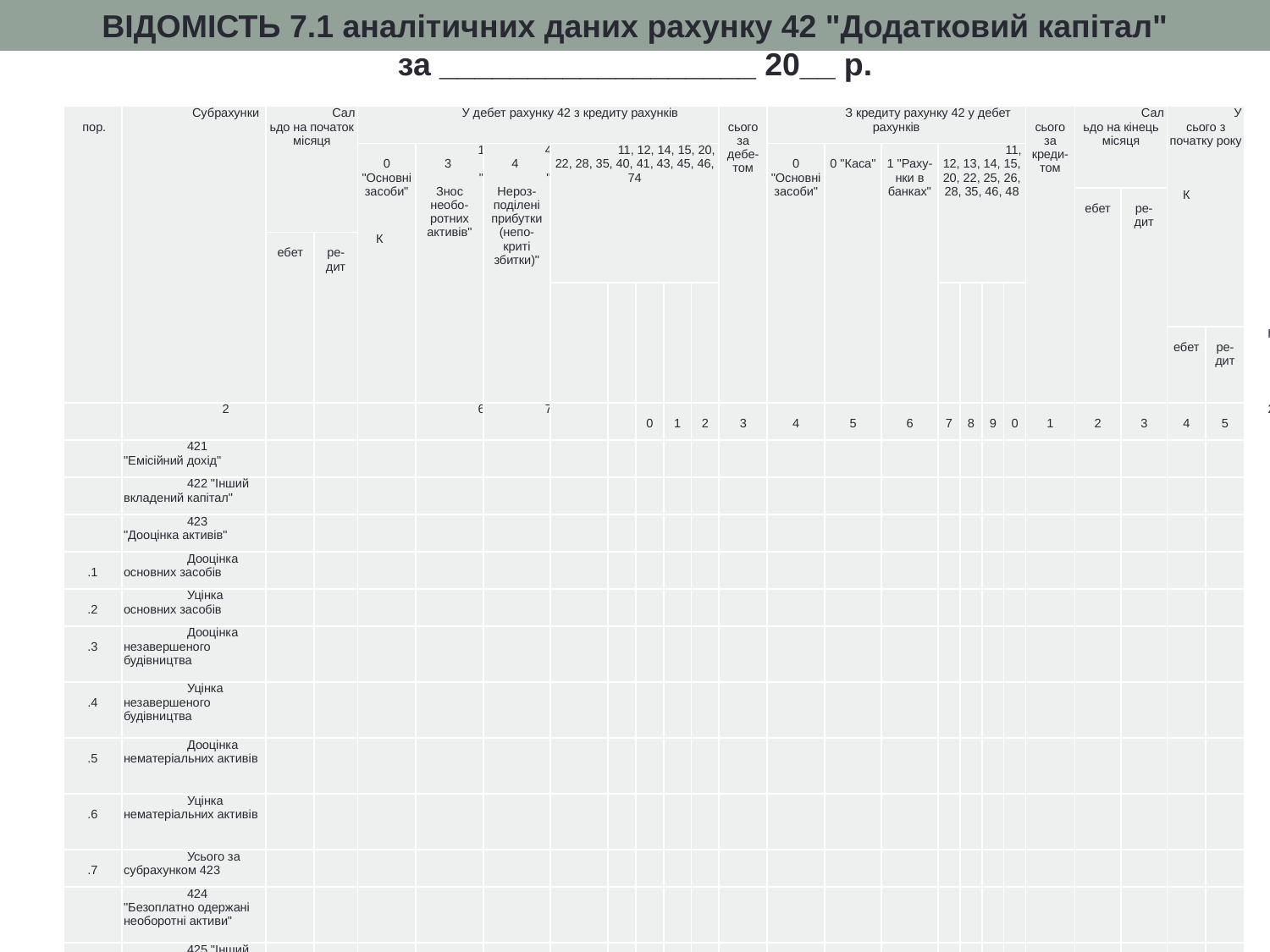

ВІДОМІСТЬ 7.1 аналітичних даних рахунку 42 "Додатковий капітал"
за __________________ 20__ р.
| N пор. | Субрахунки | Сальдо на початок місяця |  | У дебет рахунку 42 з кредиту рахунків |  |  |  |  |  |  |  | Усього за дебе- том | З кредиту рахунку 42 у дебет рахунків |  |  |  |  |  |  | Усього за креди- том | Сальдо на кінець місяця |  | Усього з початку року |  |
| --- | --- | --- | --- | --- | --- | --- | --- | --- | --- | --- | --- | --- | --- | --- | --- | --- | --- | --- | --- | --- | --- | --- | --- | --- |
|  |  |  |  | 10 "Основні засоби" | 13 "Знос необо- ротних активів" | 44 "Нероз- поділені прибутки (непо- криті збитки)" | 11, 12, 14, 15, 20, 22, 28, 35, 40, 41, 43, 45, 46, 74 |  |  |  |  |  | 10 "Основні засоби" | 30 "Каса" | 31 "Раху- нки в банках" | 11, 12, 13, 14, 15, 20, 22, 25, 26, 28, 35, 46, 48 |  |  |  |  |  |  |  |  |
|  |  |  |  |  |  |  |  |  |  |  |  |  |  |  |  |  |  |  |  |  | Дебет | Кре- дит |  |  |
|  |  | Дебет | Кре- дит |  |  |  |  |  |  |  |  |  |  |  |  |  |  |  |  |  |  |  |  |  |
|  |  |  |  |  |  |  |  |  |  |  |  |  |  |  |  |  |  |  |  |  |  |  |  |  |
|  |  |  |  |  |  |  |  |  |  |  |  |  |  |  |  |  |  |  |  |  |  |  | Дебет | Кре- дит |
| 1 | 2 | 3 | 4 | 5 | 6 | 7 | 8 | 9 | 10 | 11 | 12 | 13 | 14 | 15 | 16 | 17 | 18 | 19 | 20 | 21 | 22 | 23 | 24 | 25 |
| 1 | 421 "Емісійний дохід" |  |  |  |  |  |  |  |  |  |  |  |  |  |  |  |  |  |  |  |  |  |  |  |
| 2 | 422 "Інший вкладений капітал" |  |  |  |  |  |  |  |  |  |  |  |  |  |  |  |  |  |  |  |  |  |  |  |
| 3 | 423 "Дооцінка активів" |  |  |  |  |  |  |  |  |  |  |  |  |  |  |  |  |  |  |  |  |  |  |  |
| 3.1 | Дооцінка основних засобів |  |  |  |  |  |  |  |  |  |  |  |  |  |  |  |  |  |  |  |  |  |  |  |
| 3.2 | Уцінка основних засобів |  |  |  |  |  |  |  |  |  |  |  |  |  |  |  |  |  |  |  |  |  |  |  |
| 3.3 | Дооцінка незавершеного будівництва |  |  |  |  |  |  |  |  |  |  |  |  |  |  |  |  |  |  |  |  |  |  |  |
| 3.4 | Уцінка незавершеного будівництва |  |  |  |  |  |  |  |  |  |  |  |  |  |  |  |  |  |  |  |  |  |  |  |
| 3.5 | Дооцінка нематеріальних активів |  |  |  |  |  |  |  |  |  |  |  |  |  |  |  |  |  |  |  |  |  |  |  |
| 3.6 | Уцінка нематеріальних активів |  |  |  |  |  |  |  |  |  |  |  |  |  |  |  |  |  |  |  |  |  |  |  |
| 3.7 | Усього за субрахунком 423 |  |  |  |  |  |  |  |  |  |  |  |  |  |  |  |  |  |  |  |  |  |  |  |
| 4 | 424 "Безоплатно одержані необоротні активи" |  |  |  |  |  |  |  |  |  |  |  |  |  |  |  |  |  |  |  |  |  |  |  |
| 5 | 425 "Інший додатковий капітал" |  |  |  |  |  |  |  |  |  |  |  |  |  |  |  |  |  |  |  |  |  |  |  |
| 6 |  |  |  |  |  |  |  |  |  |  |  |  |  |  |  |  |  |  |  |  |  |  |  |  |
| 7 | Усього |  |  |  |  |  |  |  |  |  |  |  |  |  |  |  |  |  |  |  |  |  |  |  |